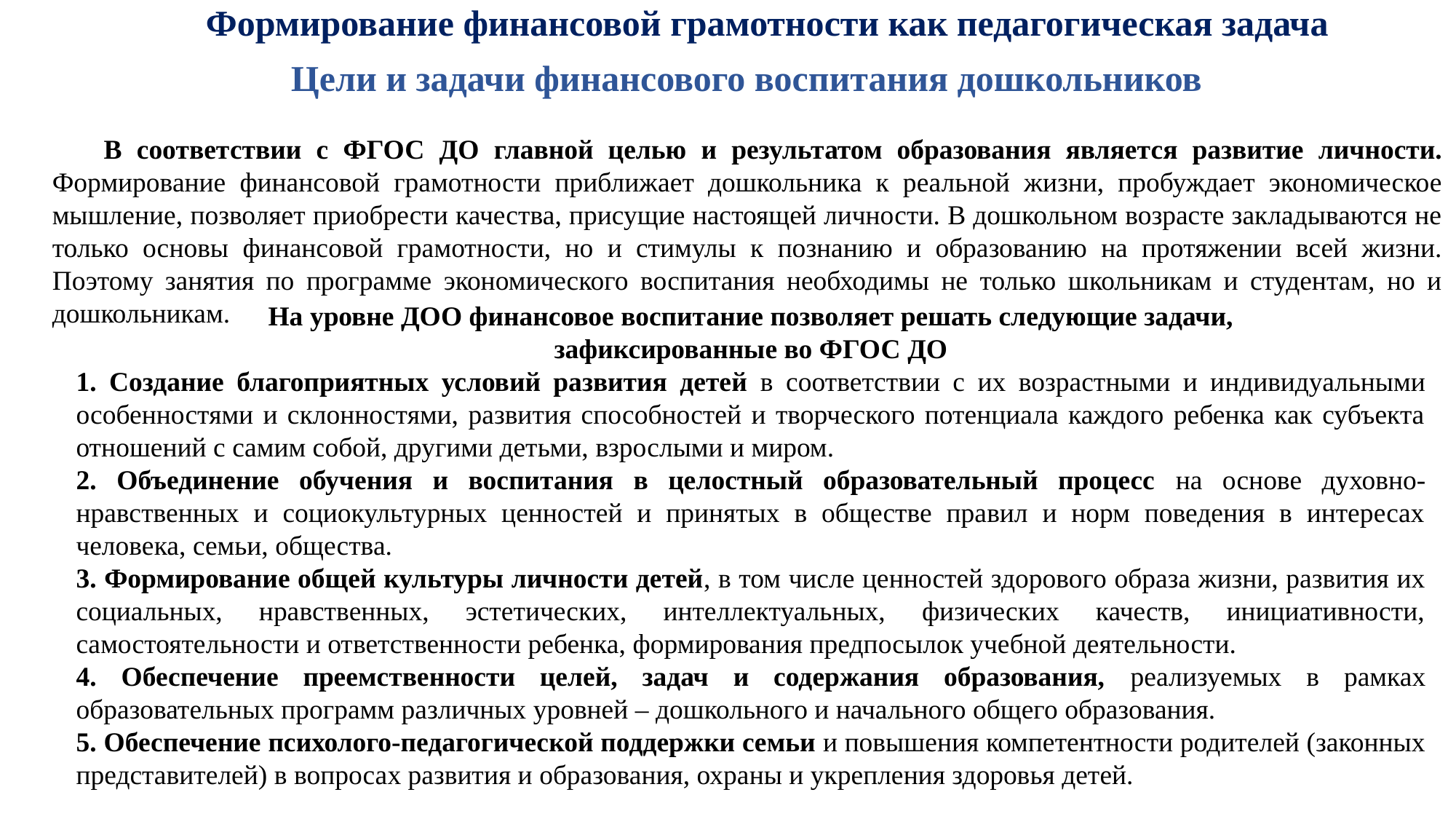

Формирование финансовой грамотности как педагогическая задача
Цели и задачи финансового воспитания дошкольников
В соответствии с ФГОС ДО главной целью и результатом образования является развитие личности. Формирование финансовой грамотности приближает дошкольника к реальной жизни, пробуждает экономическое мышление, позволяет приобрести качества, присущие настоящей личности. В дошкольном возрасте закладываются не только основы финансовой грамотности, но и стимулы к познанию и образованию на протяжении всей жизни. Поэтому занятия по программе экономического воспитания необходимы не только школьникам и студентам, но и дошкольникам.
На уровне ДОО финансовое воспитание позволяет решать следующие задачи,
зафиксированные во ФГОС ДО
 Создание благоприятных условий развития детей в соответствии с их возрастными и индивидуальными особенностями и склонностями, развития способностей и творческого потенциала каждого ребенка как субъекта отношений с самим собой, другими детьми, взрослыми и миром.
 Объединение обучения и воспитания в целостный образовательный процесс на основе духовно-нравственных и социокультурных ценностей и принятых в обществе правил и норм поведения в интересах человека, семьи, общества.
 Формирование общей культуры личности детей, в том числе ценностей здорового образа жизни, развития их социальных, нравственных, эстетических, интеллектуальных, физических качеств, инициативности, самостоятельности и ответственности ребенка, формирования предпосылок учебной деятельности.
 Обеспечение преемственности целей, задач и содержания образования, реализуемых в рамках образовательных программ различных уровней – дошкольного и начального общего образования.
 Обеспечение психолого-педагогической поддержки семьи и повышения компетентности родителей (законных представителей) в вопросах развития и образования, охраны и укрепления здоровья детей.